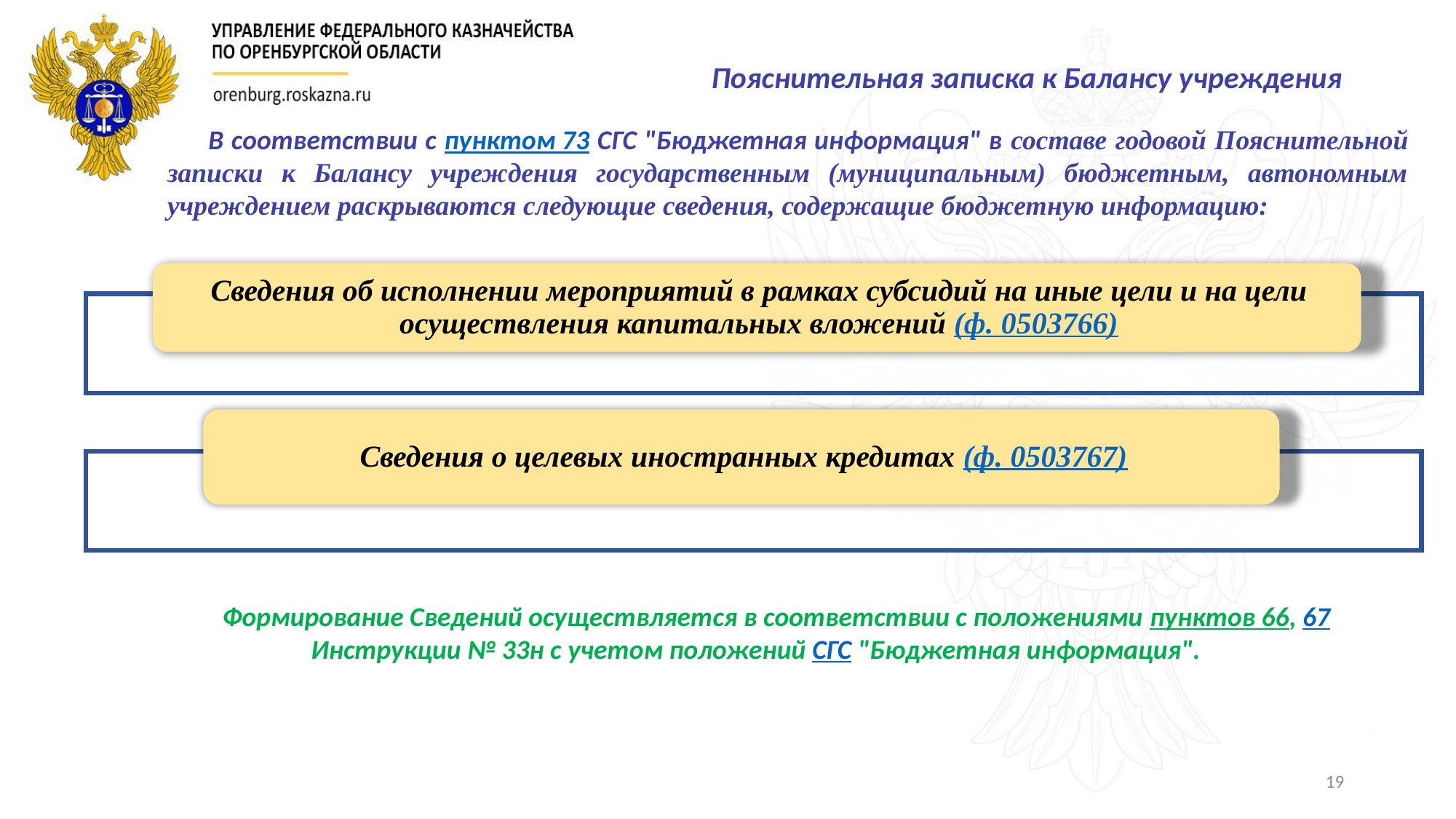

Пояснительная записка к Балансу учреждения
В соответствии с пунктом 73 СГС "Бюджетная информация" в составе годовой Пояснительной записки к Балансу учреждения государственным (муниципальным) бюджетным, автономным учреждением раскрываются следующие сведения, содержащие бюджетную информацию:
Сведения об исполнении мероприятий в рамках субсидий на иные цели и на цели осуществления капитальных вложений (ф. 0503766)
Сведения о целевых иностранных кредитах (ф. 0503767)
Формирование Сведений осуществляется в соответствии с положениями пунктов 66, 67 Инструкции № 33н с учетом положений СГС "Бюджетная информация".
19